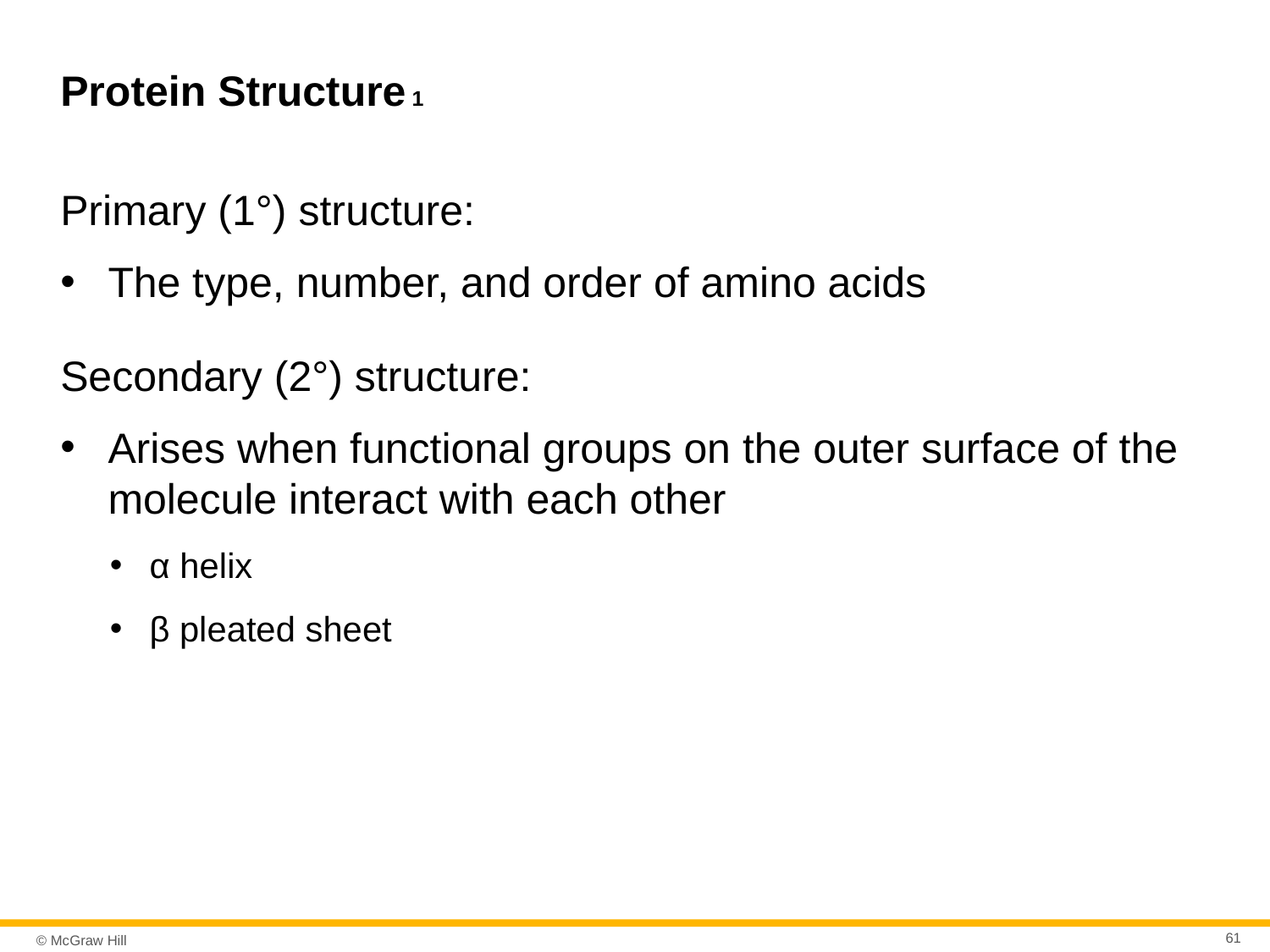

# Protein Structure 1
Primary (1°) structure:
The type, number, and order of amino acids
Secondary (2°) structure:
Arises when functional groups on the outer surface of the molecule interact with each other
α helix
β pleated sheet